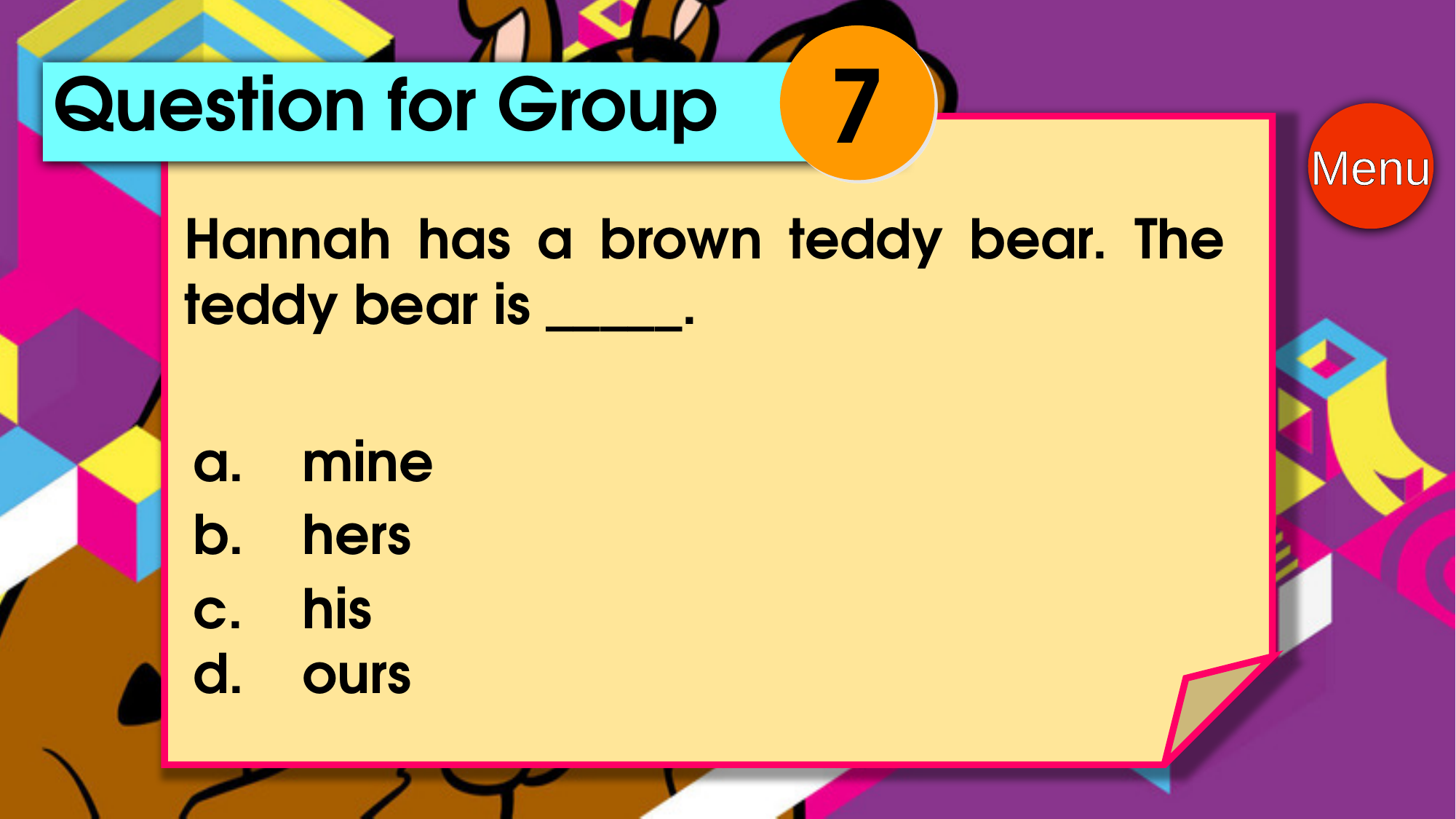

7
Question for Group

Menu
Hannah has a brown teddy bear. The teddy bear is _____.

a.	mine
b.	hers
c.	his
d.	ours